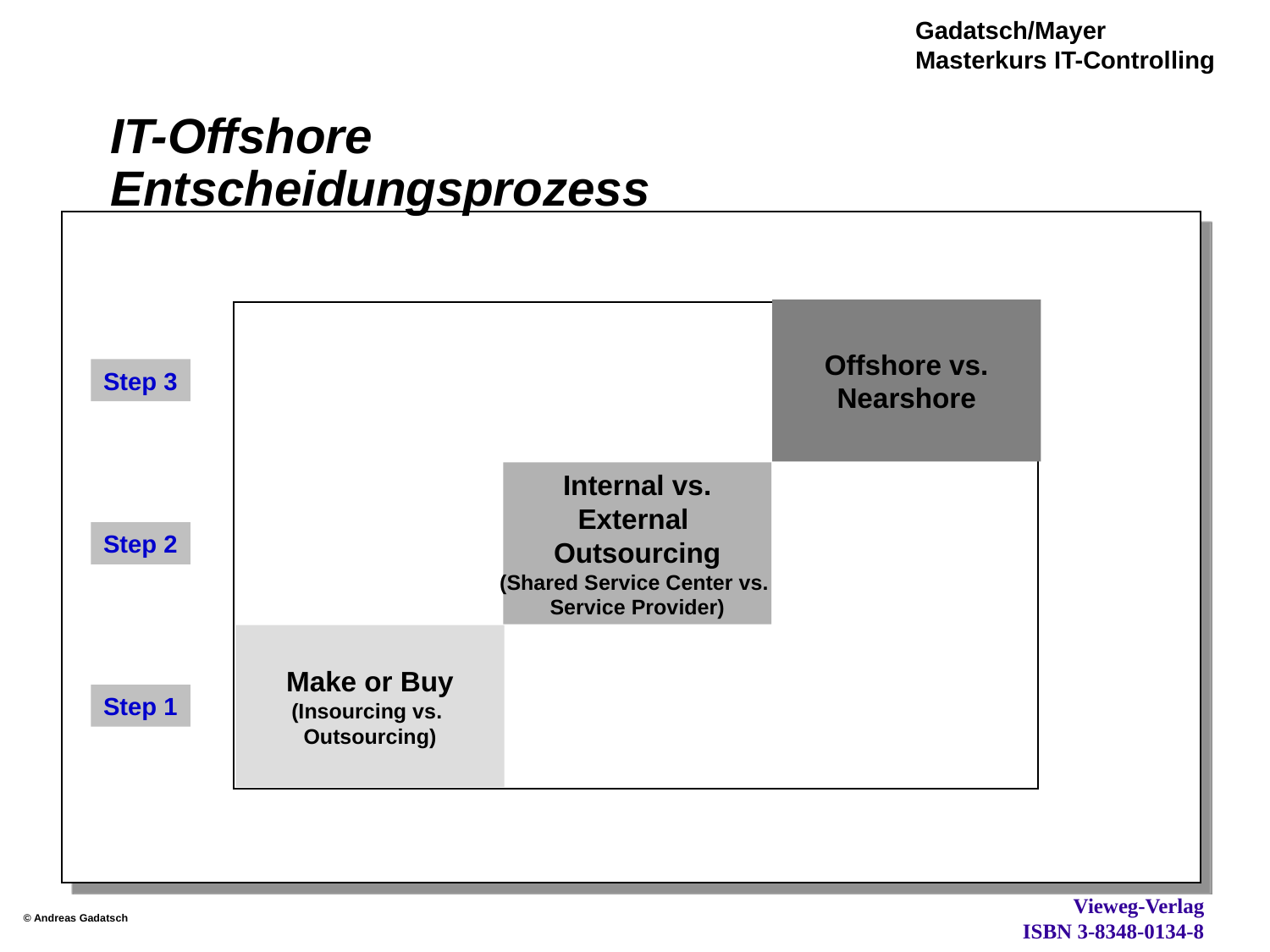

# IT-Offshore Entscheidungsprozess
Offshore vs.
Nearshore

Step 3
Internal vs.
External
Outsourcing
(Shared Service Center vs.
Service Provider)
Step 2
Make or Buy
(Insourcing vs.
Outsourcing)
Step 1